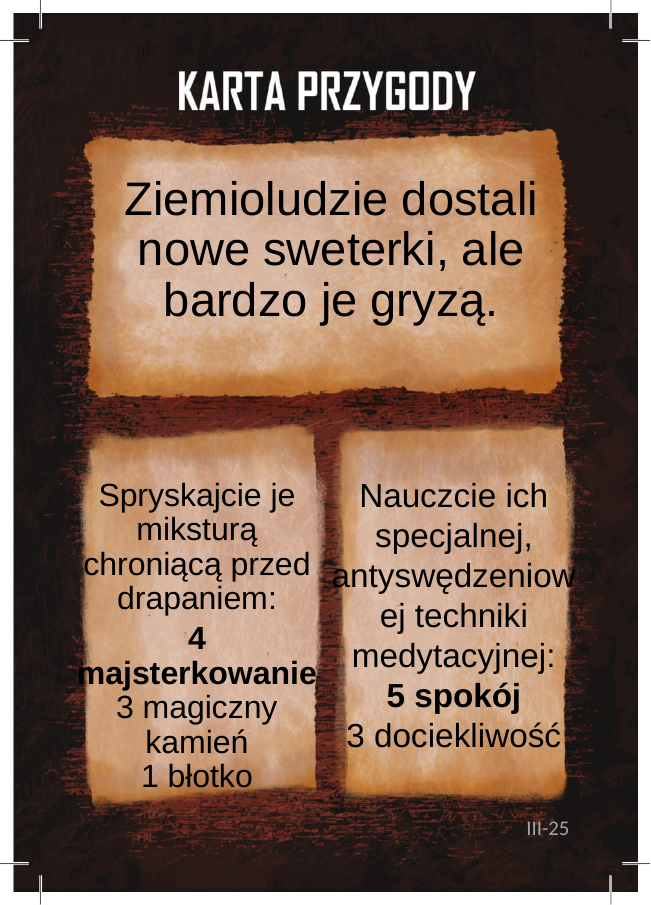

# Ziemioludzie dostali nowe sweterki, ale bardzo je gryzą.
Nauczcie ich specjalnej, antyswędzeniowej techniki medytacyjnej:
5 spokój
3 dociekliwość
Spryskajcie je miksturą chroniącą przed drapaniem:
4 majsterkowanie
3 magiczny kamień
1 błotko
III-25